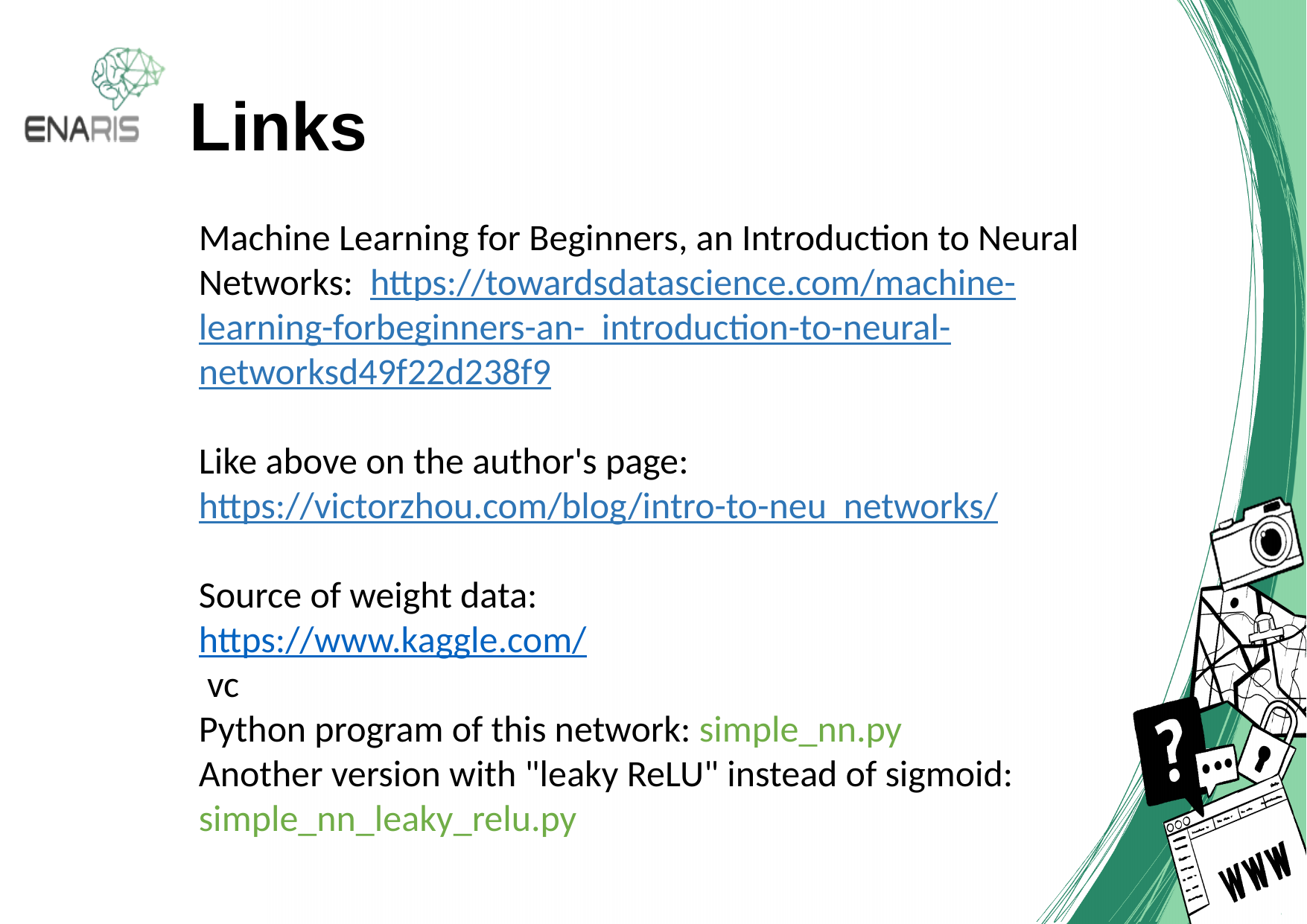

# Links
Machine Learning for Beginners, an Introduction to Neural Networks:  https://towardsdatascience.com/machine-learning-forbeginners-an-  introduction-to-neural-networksd49f22d238f9

Like above on the author's page:
https://victorzhou.com/blog/intro-to-neu  networks/

Source of weight data:
https://www.kaggle.com/
 vc
Python program of this network: simple_nn.py
Another version with "leaky ReLU" instead of sigmoid: simple_nn_leaky_relu.py